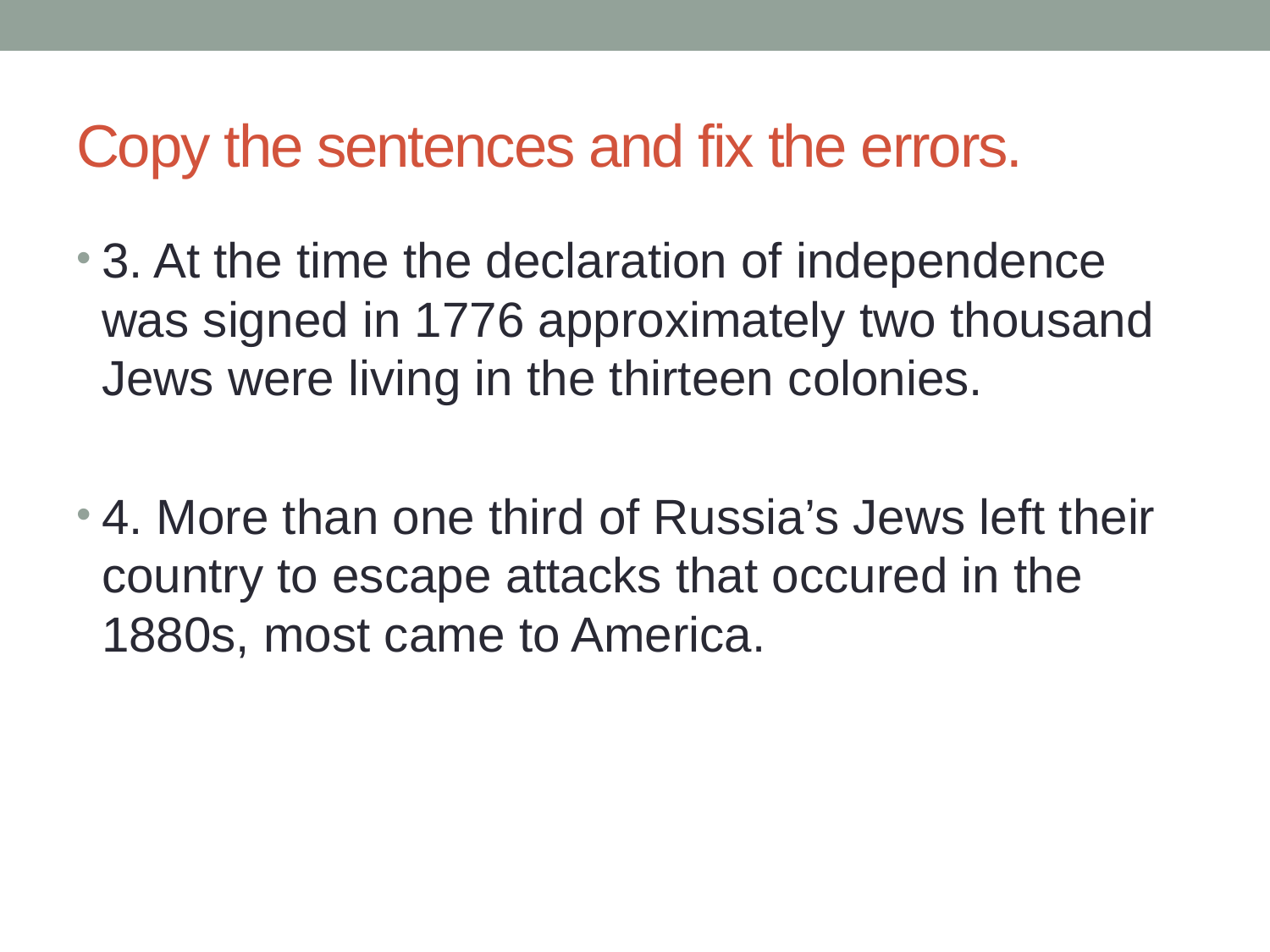

# Copy the sentences and fix the errors.
3. At the time the declaration of independence was signed in 1776 approximately two thousand Jews were living in the thirteen colonies.

4. More than one third of Russia’s Jews left their country to escape attacks that occured in the 1880s, most came to America.